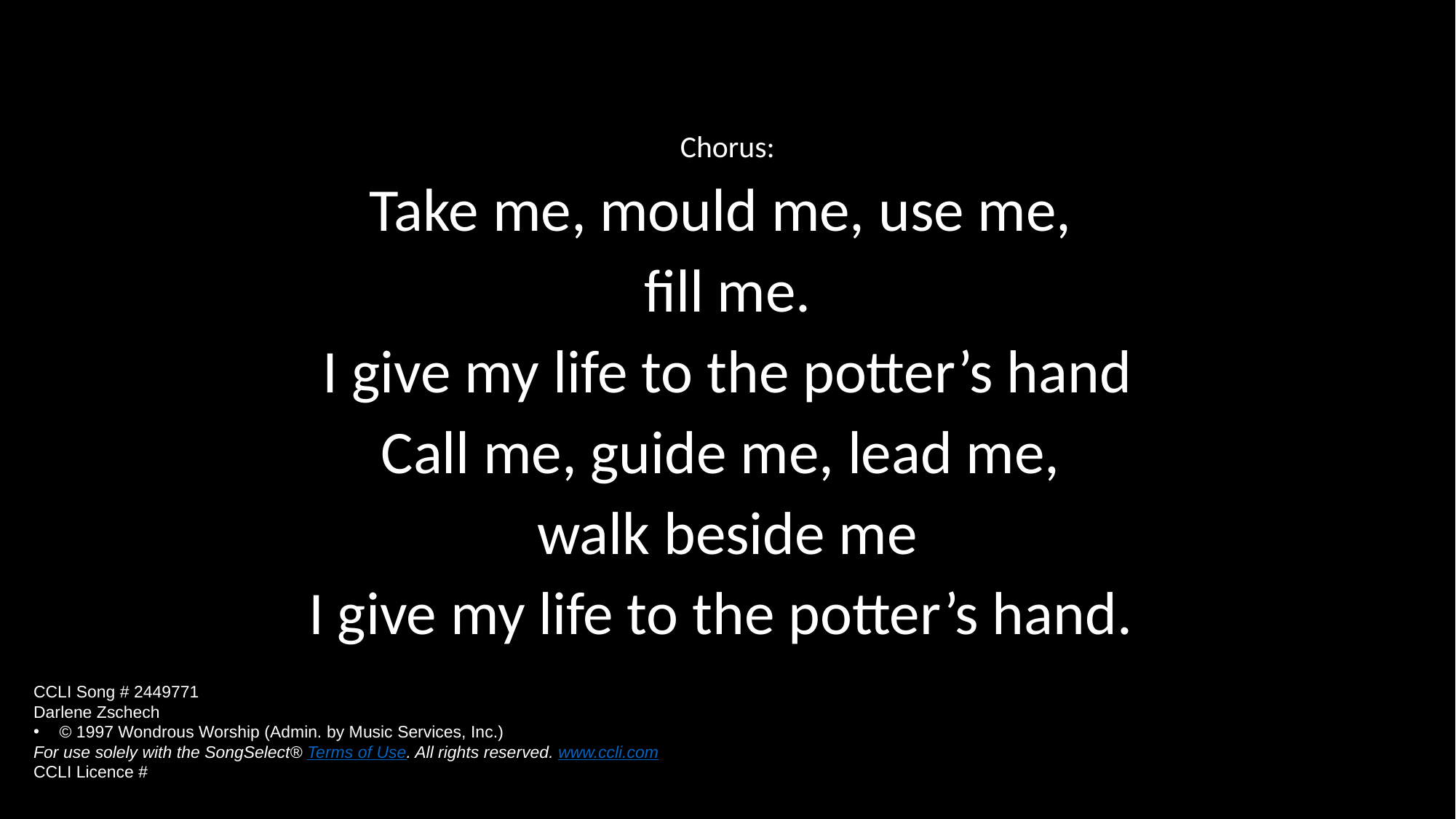

Chorus:
Take me, mould me, use me,
fill me.
I give my life to the potter’s hand
Call me, guide me, lead me,
walk beside me
I give my life to the potter’s hand.

CCLI Song # 2449771
Darlene Zschech
© 1997 Wondrous Worship (Admin. by Music Services, Inc.)
For use solely with the SongSelect® Terms of Use. All rights reserved. www.ccli.com
CCLI Licence #